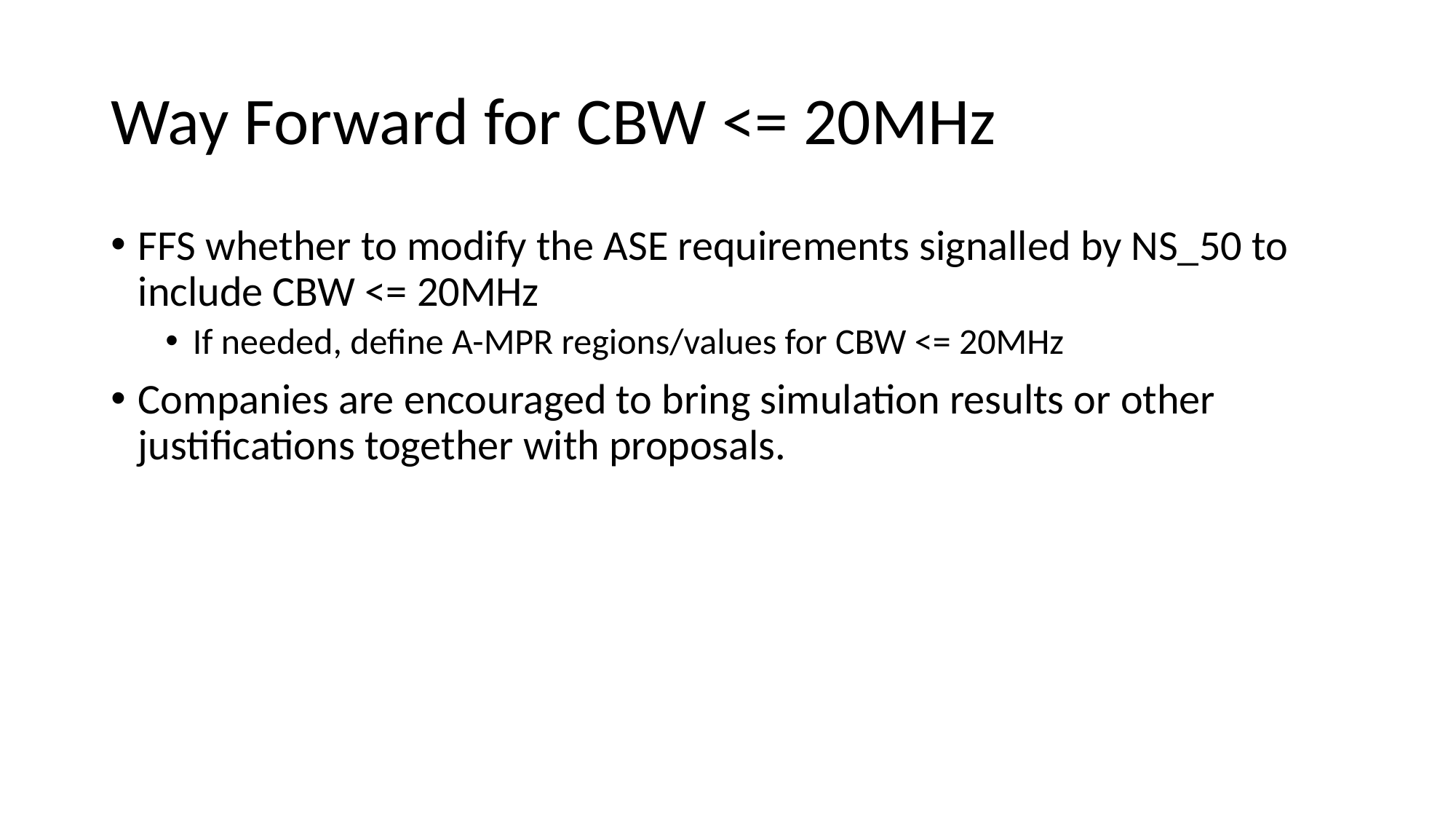

# Way Forward for CBW <= 20MHz
FFS whether to modify the ASE requirements signalled by NS_50 to include CBW <= 20MHz
If needed, define A-MPR regions/values for CBW <= 20MHz
Companies are encouraged to bring simulation results or other justifications together with proposals.